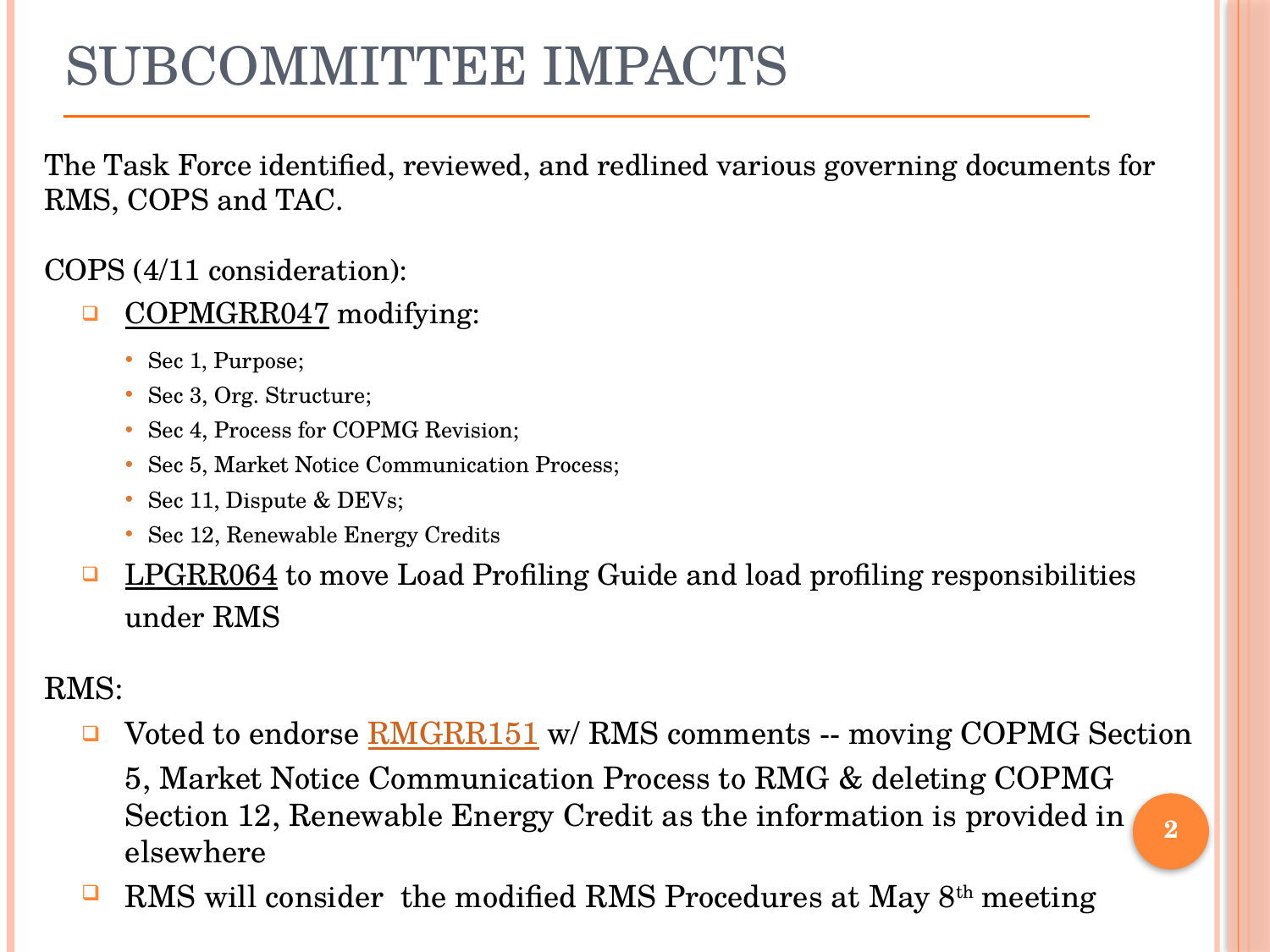

# Subcommittee Impacts

The Task Force identified, reviewed, and redlined various governing documents for RMS, COPS and TAC.

COPS (4/11 consideration):
COPMGRR047 modifying:
Sec 1, Purpose;
Sec 3, Org. Structure;
Sec 4, Process for COPMG Revision;
Sec 5, Market Notice Communication Process;
Sec 11, Dispute & DEVs;
Sec 12, Renewable Energy Credits
LPGRR064 to move Load Profiling Guide and load profiling responsibilities under RMS

RMS:
Voted to endorse RMGRR151 w/ RMS comments -- moving COPMG Section 5, Market Notice Communication Process to RMG & deleting COPMG Section 12, Renewable Energy Credit as the information is provided in elsewhere
RMS will consider  the modified RMS Procedures at May 8th meeting

2